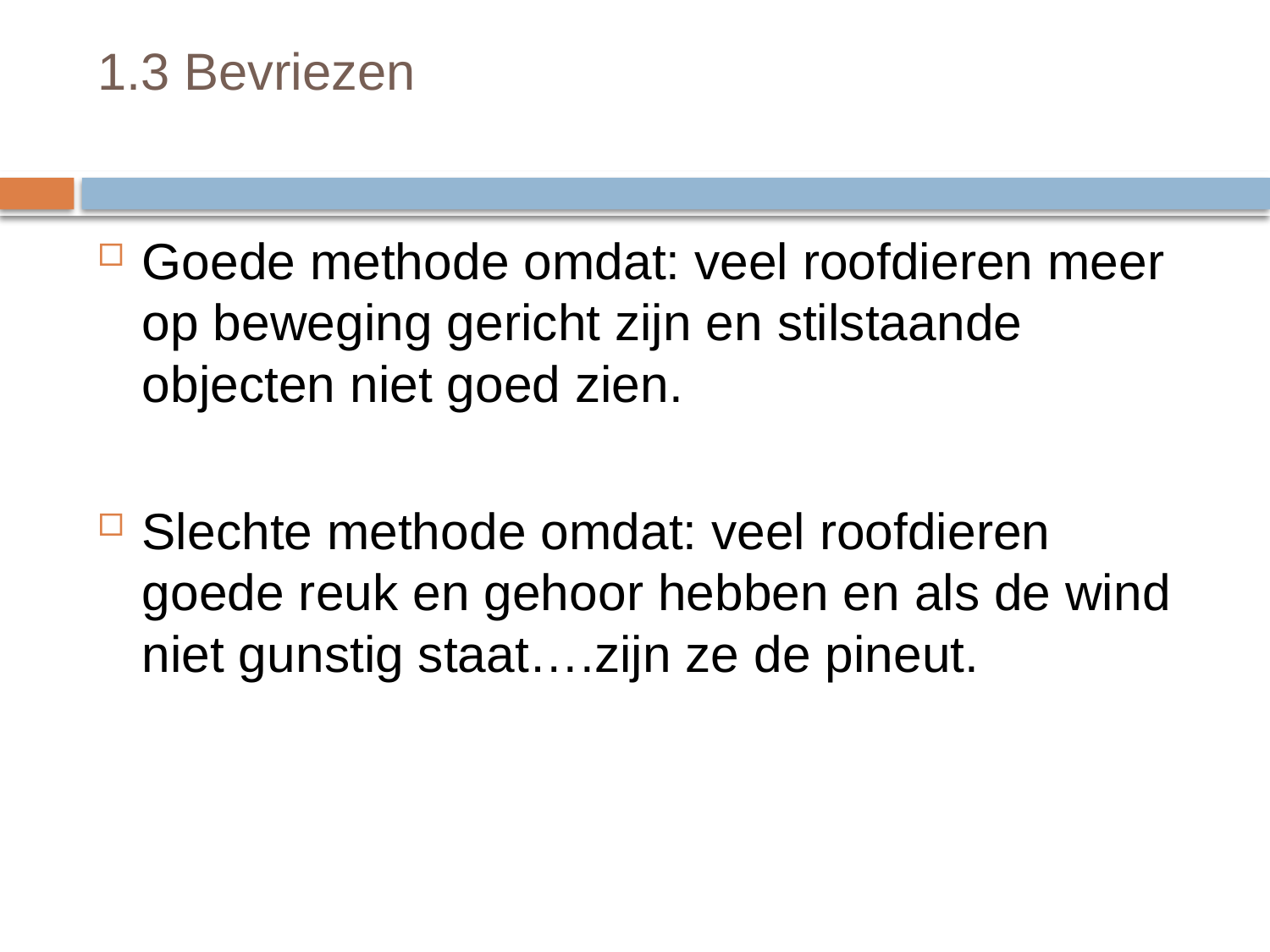

# 1.3 Bevriezen
Goede methode omdat: veel roofdieren meer op beweging gericht zijn en stilstaande objecten niet goed zien.

Slechte methode omdat: veel roofdieren goede reuk en gehoor hebben en als de wind niet gunstig staat….zijn ze de pineut.